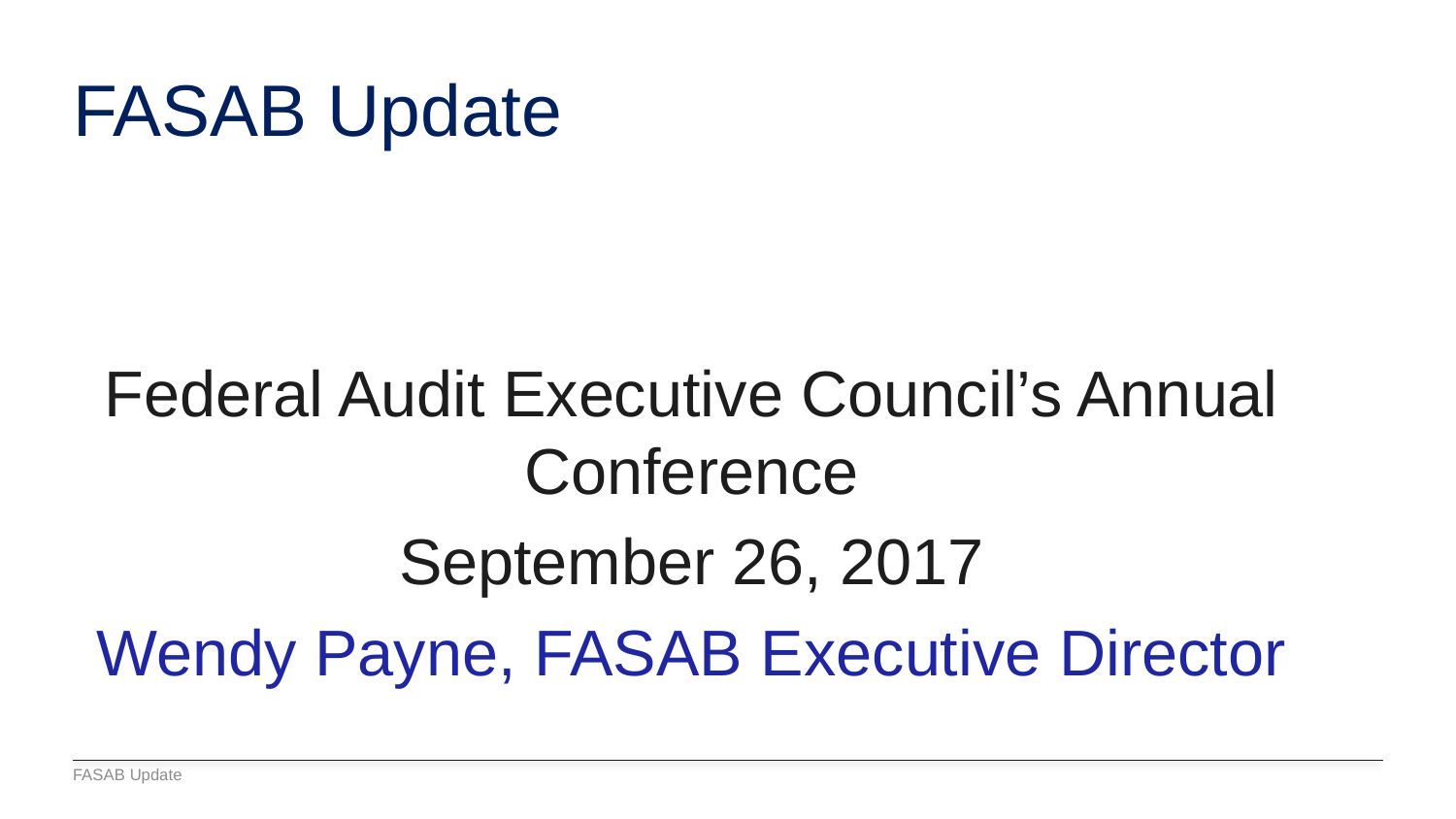

# FASAB Update

Federal Audit Executive Council’s Annual Conference
September 26, 2017
Wendy Payne, FASAB Executive Director

FASAB Update